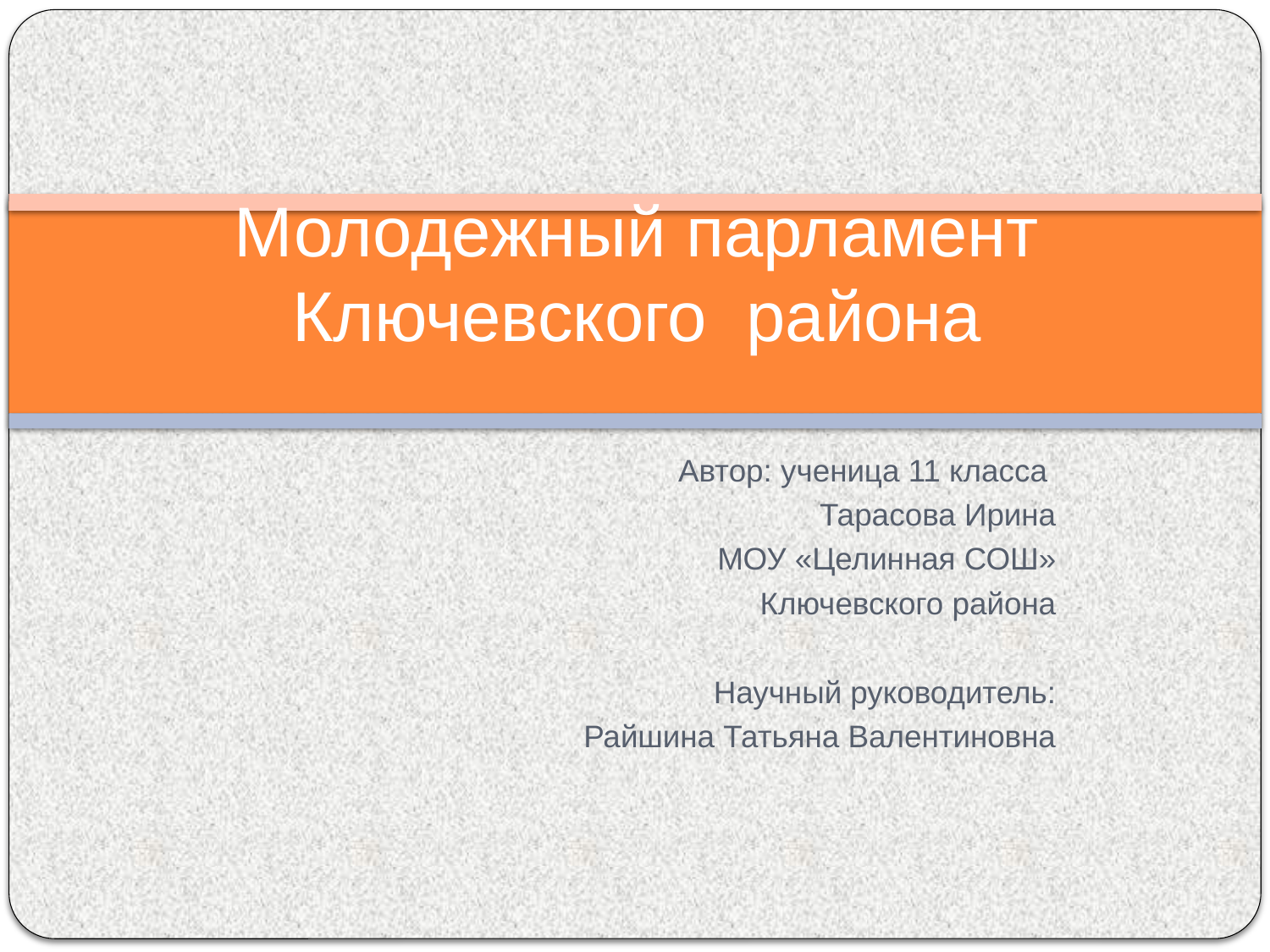

# Молодежный парламент Ключевского  района
Автор: ученица 11 класса
Тарасова Ирина
МОУ «Целинная СОШ»
Ключевского района

Научный руководитель:
 Райшина Татьяна Валентиновна